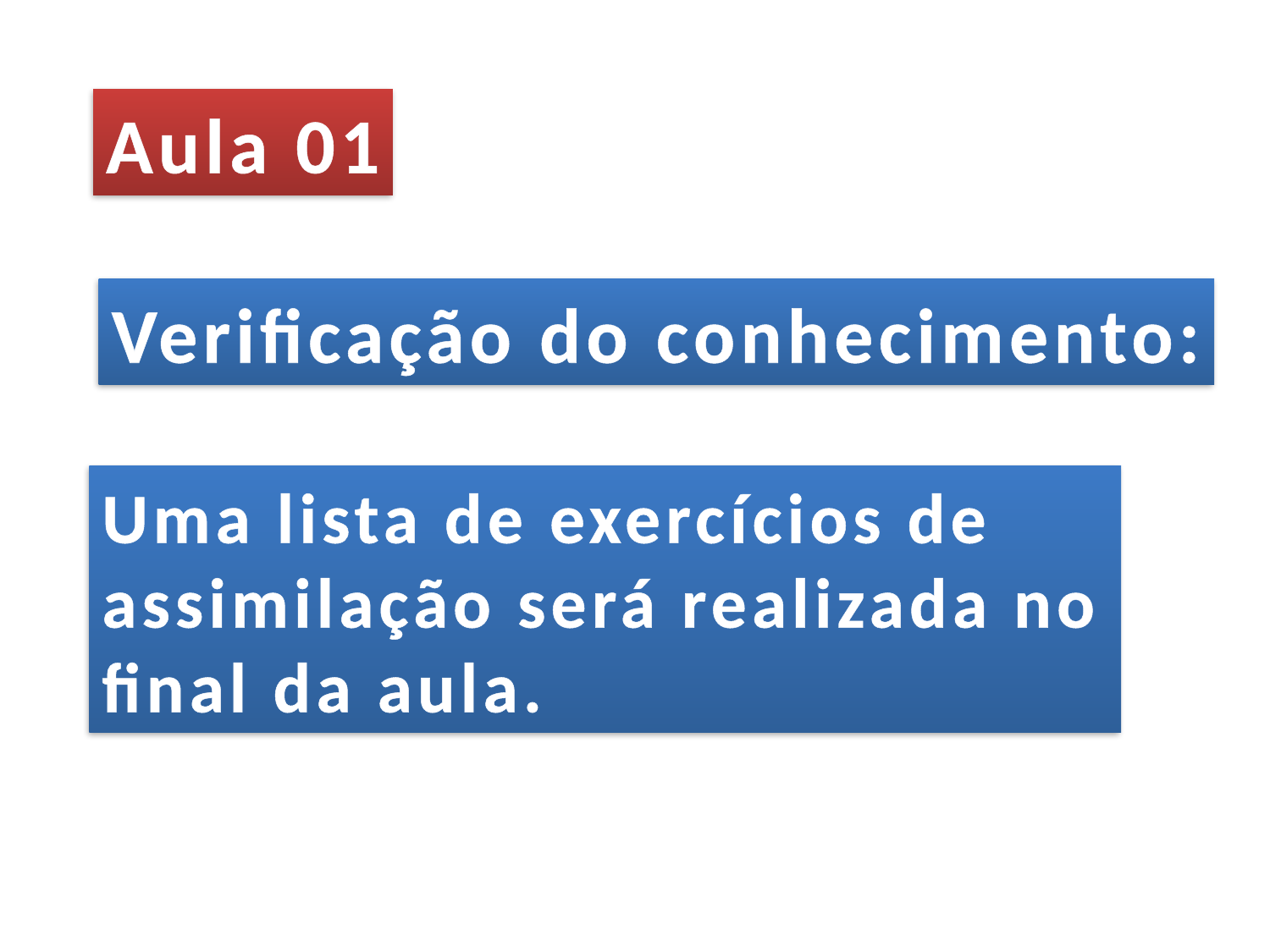

Aula 01
Verificação do conhecimento:
Uma lista de exercícios de assimilação será realizada no final da aula.